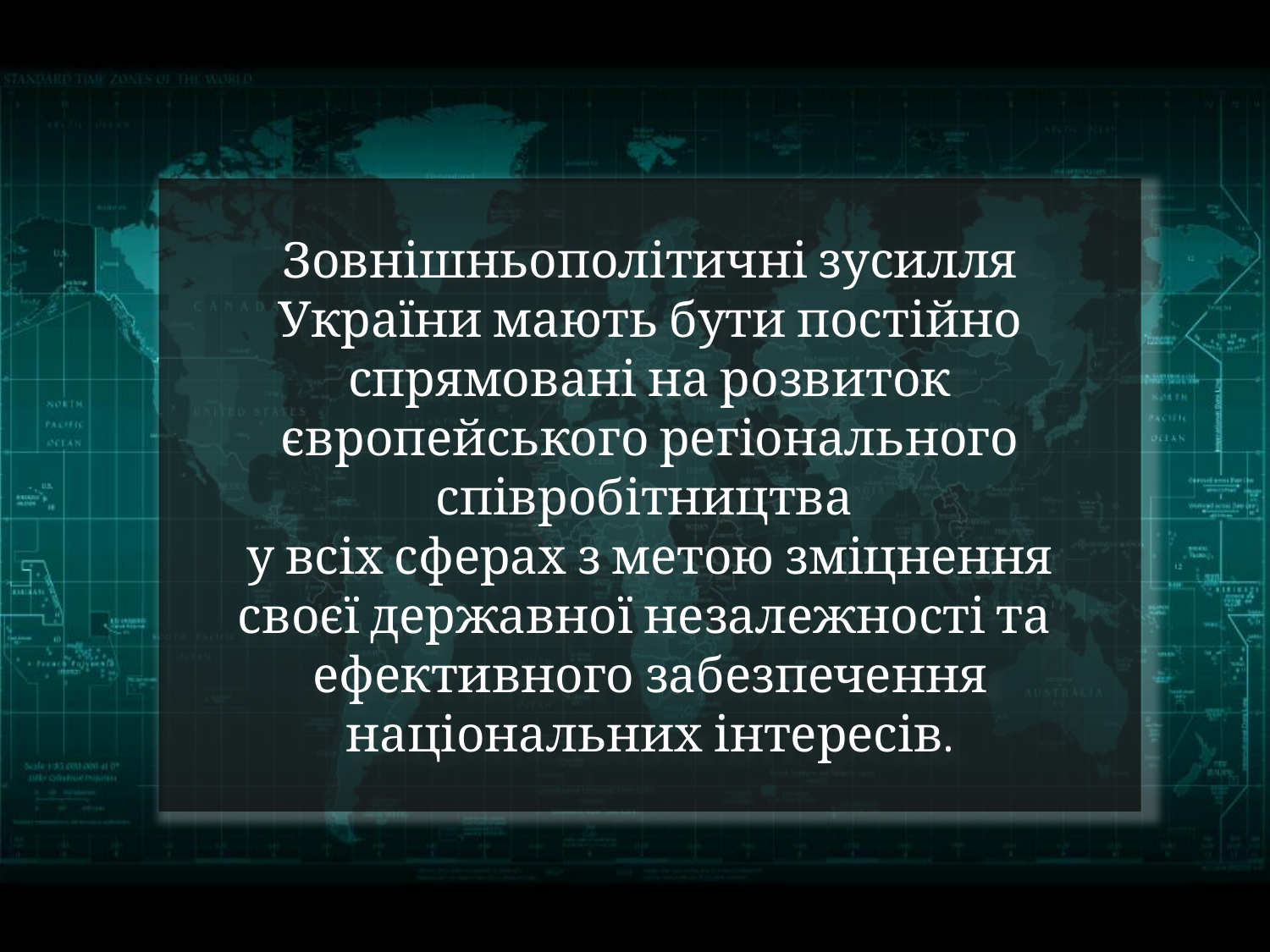

Зовнішньополітичні зусилля України мають бути постійно спрямовані на розвиток європейського регіонального співробітництва
у всіх сферах з метою зміцнення своєї державної незалежності та
ефективного забезпечення національних інтересів.